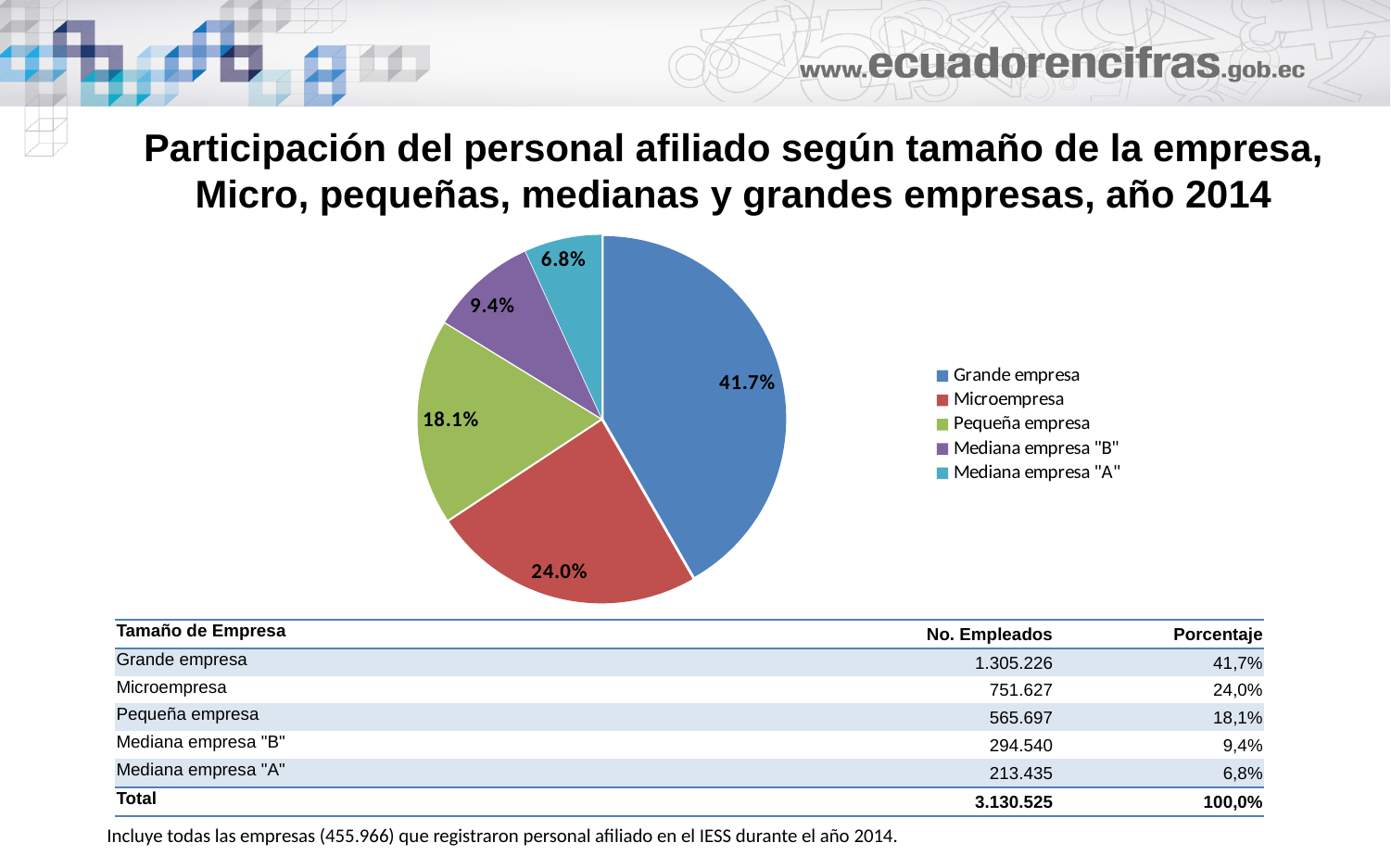

# Participación del personal afiliado según tamaño de la empresa, Micro, pequeñas, medianas y grandes empresas, año 2014

### Chart

| Category |  |
|---|---|
| Grande empresa | 0.41693517860421847 |
| Microempresa | 0.2400961500067792 |
| Pequeña empresa | 0.1807035561127887 |
| Mediana empresa "B" | 0.09408645514729769 |
| Mediana empresa "A" | 0.06817866012889064 |
| Tamaño de Empresa | No. Empleados | Porcentaje |
| --- | --- | --- |
| Grande empresa | 1.305.226 | 41,7% |
| Microempresa | 751.627 | 24,0% |
| Pequeña empresa | 565.697 | 18,1% |
| Mediana empresa "B" | 294.540 | 9,4% |
| Mediana empresa "A" | 213.435 | 6,8% |
| Total | 3.130.525 | 100,0% |
Incluye todas las empresas (455.966) que registraron personal afiliado en el IESS durante el año 2014.